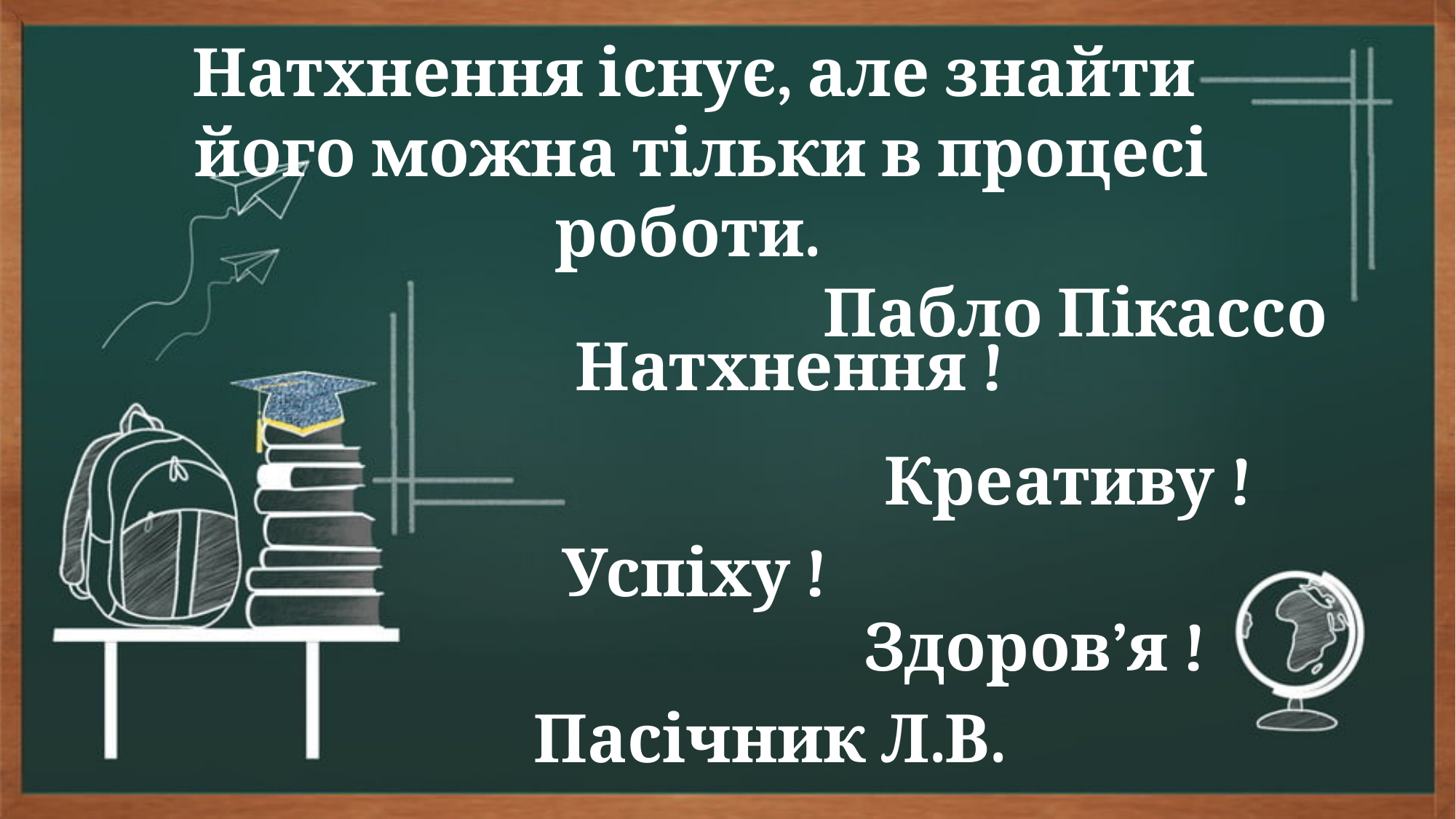

Натхнення існує, але знайти
 його можна тільки в процесі роботи.
Пабло Пікассо
Натхнення !
Креативу !
Успіху !
Здоров’я !
Пасічник Л.В.